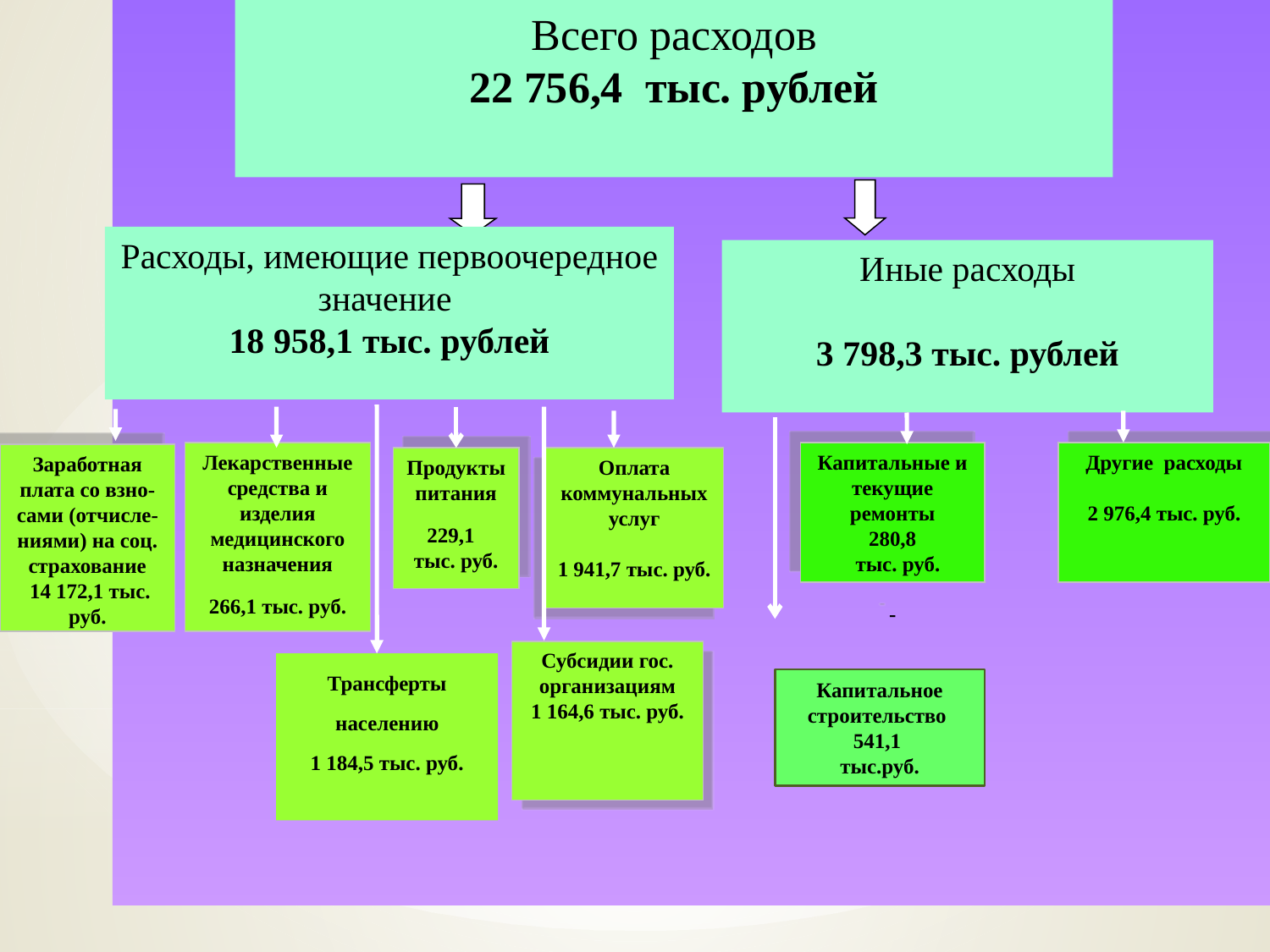

Всего расходов
22 756,4  тыс. рублей

Расходы, имеющие первоочередное значение
18 958,1 тыс. рублей
Иные расходы

3 798,3 тыс. рублей

Лекарственные средства и изделия медицинского назначения

266,1 тыс. руб.
Капитальные и текущие ремонты
280,8
  тыс. руб.

-
Другие  расходы

2 976,4 тыс. руб.

Заработная плата со взно-сами (отчисле-ниями) на соц. страхование
 14 172,1 тыс. руб.
Оплата коммунальных услуг

1 941,7 тыс. руб.
Продукты питания

229,1   тыс. руб.
Субсидии гос. организациям
1 164,6 тыс. руб.
Трансферты
населению
1 184,5 тыс. руб.

Капитальное строительство
541,1
тыс.руб.
5